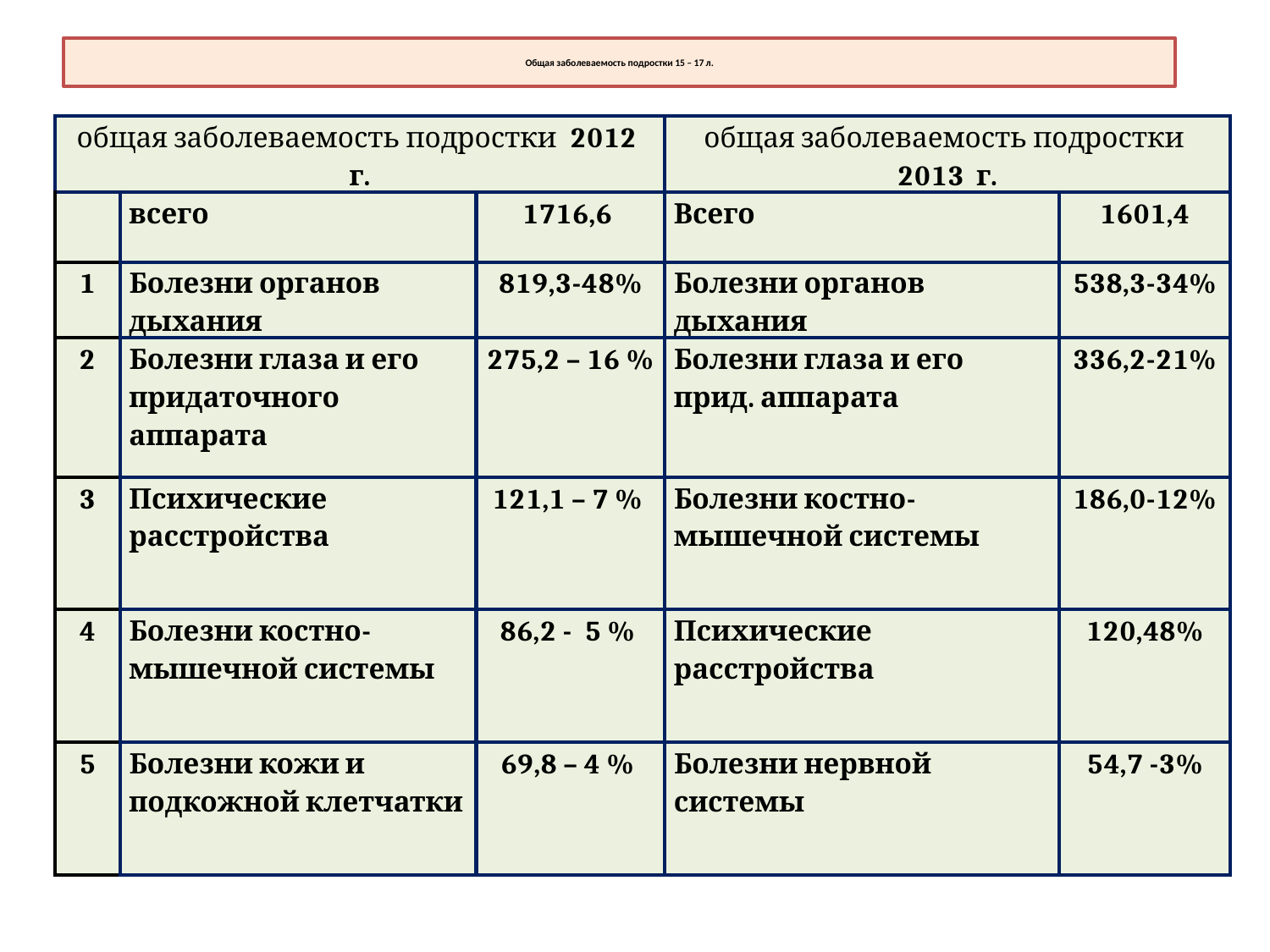

# Общая заболеваемость подростки 15 – 17 л.
| общая заболеваемость подростки 2012 г. |  |  | общая заболеваемость подростки 2013 г. |  |
| --- | --- | --- | --- | --- |
|  | всего | 1716,6 | Всего | 1601,4 |
| 1 | Болезни органов дыхания | 819,3-48% | Болезни органов дыхания | 538,3-34% |
| 2 | Болезни глаза и его придаточного аппарата | 275,2 – 16 % | Болезни глаза и его прид. аппарата | 336,2-21% |
| 3 | Психические расстройства | 121,1 – 7 % | Болезни костно-мышечной системы | 186,0-12% |
| 4 | Болезни костно-мышечной системы | 86,2 - 5 % | Психические расстройства | 120,48% |
| 5 | Болезни кожи и подкожной клетчатки | 69,8 – 4 % | Болезни нервной системы | 54,7 -3% |